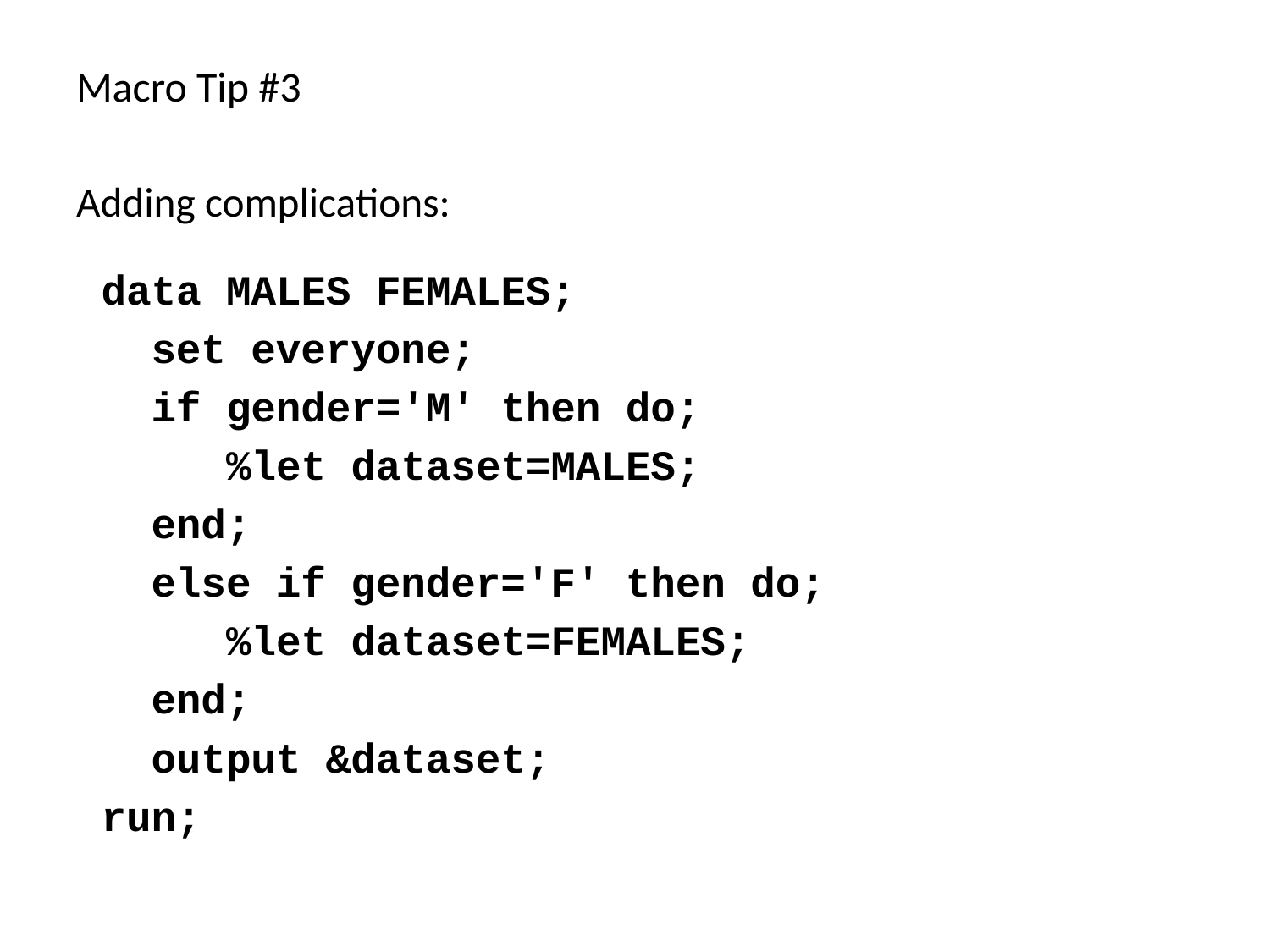

# Macro Tip #3
Adding complications:

 data MALES FEMALES;
   set everyone;
   if gender='M' then do;
      %let dataset=MALES;
   end;
   else if gender='F' then do;
      %let dataset=FEMALES;
   end;
   output &dataset;
 run;